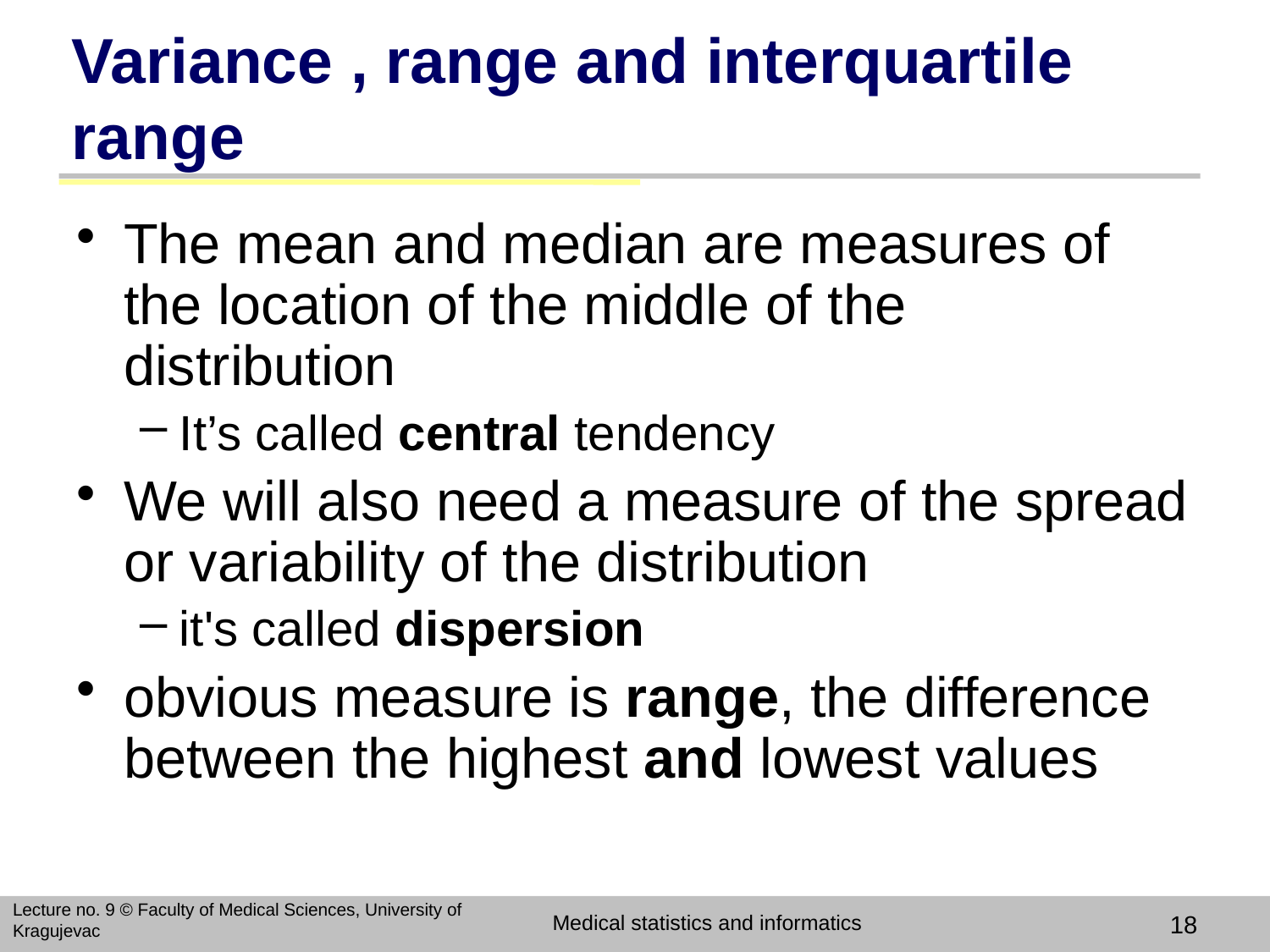

# Variance , range and interquartile range
The mean and median are measures of the location of the middle of the distribution
It’s called central tendency
We will also need a measure of the spread or variability of the distribution
it's called dispersion
obvious measure is range, the difference between the highest and lowest values
Lecture no. 9 © Faculty of Medical Sciences, University of Kragujevac
Medical statistics and informatics
18